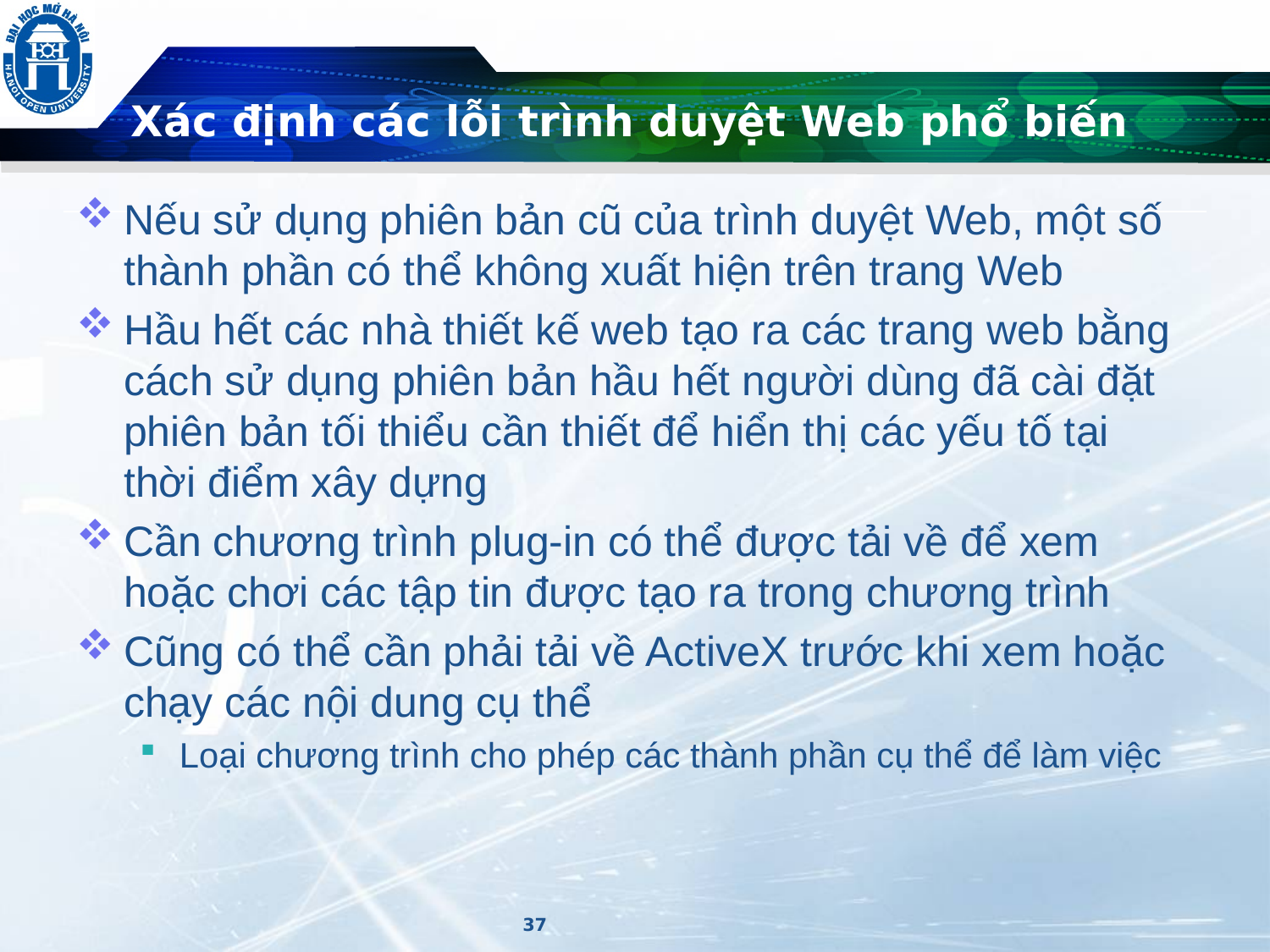

# Xác định các lỗi trình duyệt Web phổ biến
Nếu sử dụng phiên bản cũ của trình duyệt Web, một số thành phần có thể không xuất hiện trên trang Web
Hầu hết các nhà thiết kế web tạo ra các trang web bằng cách sử dụng phiên bản hầu hết người dùng đã cài đặt phiên bản tối thiểu cần thiết để hiển thị các yếu tố tại thời điểm xây dựng
Cần chương trình plug-in có thể được tải về để xem hoặc chơi các tập tin được tạo ra trong chương trình
Cũng có thể cần phải tải về ActiveX trước khi xem hoặc chạy các nội dung cụ thể
Loại chương trình cho phép các thành phần cụ thể để làm việc
37